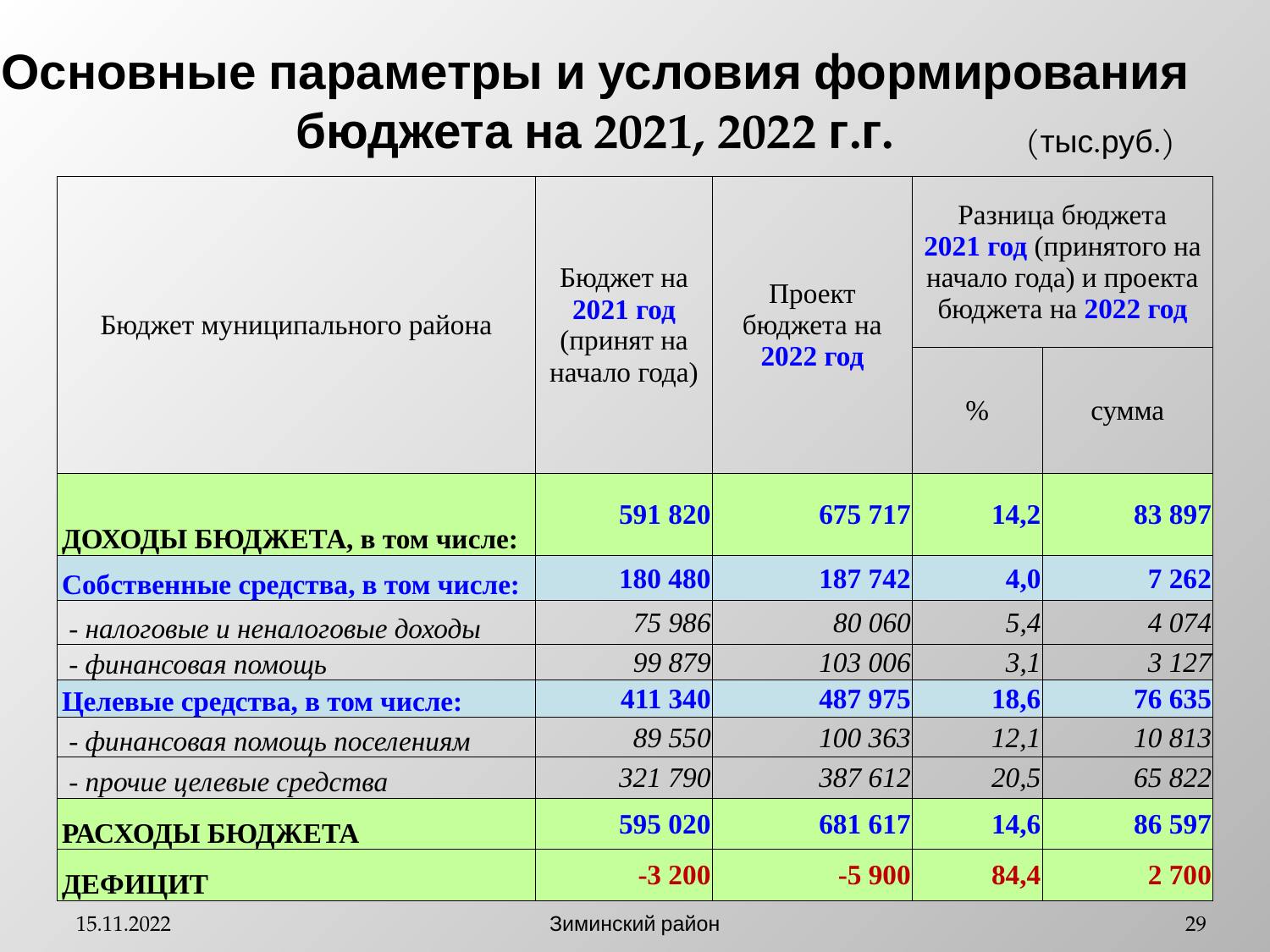

Основные параметры и условия формирования бюджета на 2021, 2022 г.г.

(тыс.руб.)
| Бюджет муниципального района | Бюджет на 2021 год (принят на начало года) | Проект бюджета на 2022 год | Разница бюджета 2021 год (принятого на начало года) и проекта бюджета на 2022 год |  |
| --- | --- | --- | --- | --- |
|  |  |  | % | сумма |
| ДОХОДЫ БЮДЖЕТА, в том числе: | 591 820 | 675 717 | 14,2 | 83 897 |
| Собственные средства, в том числе: | 180 480 | 187 742 | 4,0 | 7 262 |
| - налоговые и неналоговые доходы | 75 986 | 80 060 | 5,4 | 4 074 |
| - финансовая помощь | 99 879 | 103 006 | 3,1 | 3 127 |
| Целевые средства, в том числе: | 411 340 | 487 975 | 18,6 | 76 635 |
| - финансовая помощь поселениям | 89 550 | 100 363 | 12,1 | 10 813 |
| - прочие целевые средства | 321 790 | 387 612 | 20,5 | 65 822 |
| РАСХОДЫ БЮДЖЕТА | 595 020 | 681 617 | 14,6 | 86 597 |
| ДЕФИЦИТ | -3 200 | -5 900 | 84,4 | 2 700 |
15.11.2022
Зиминский район
29